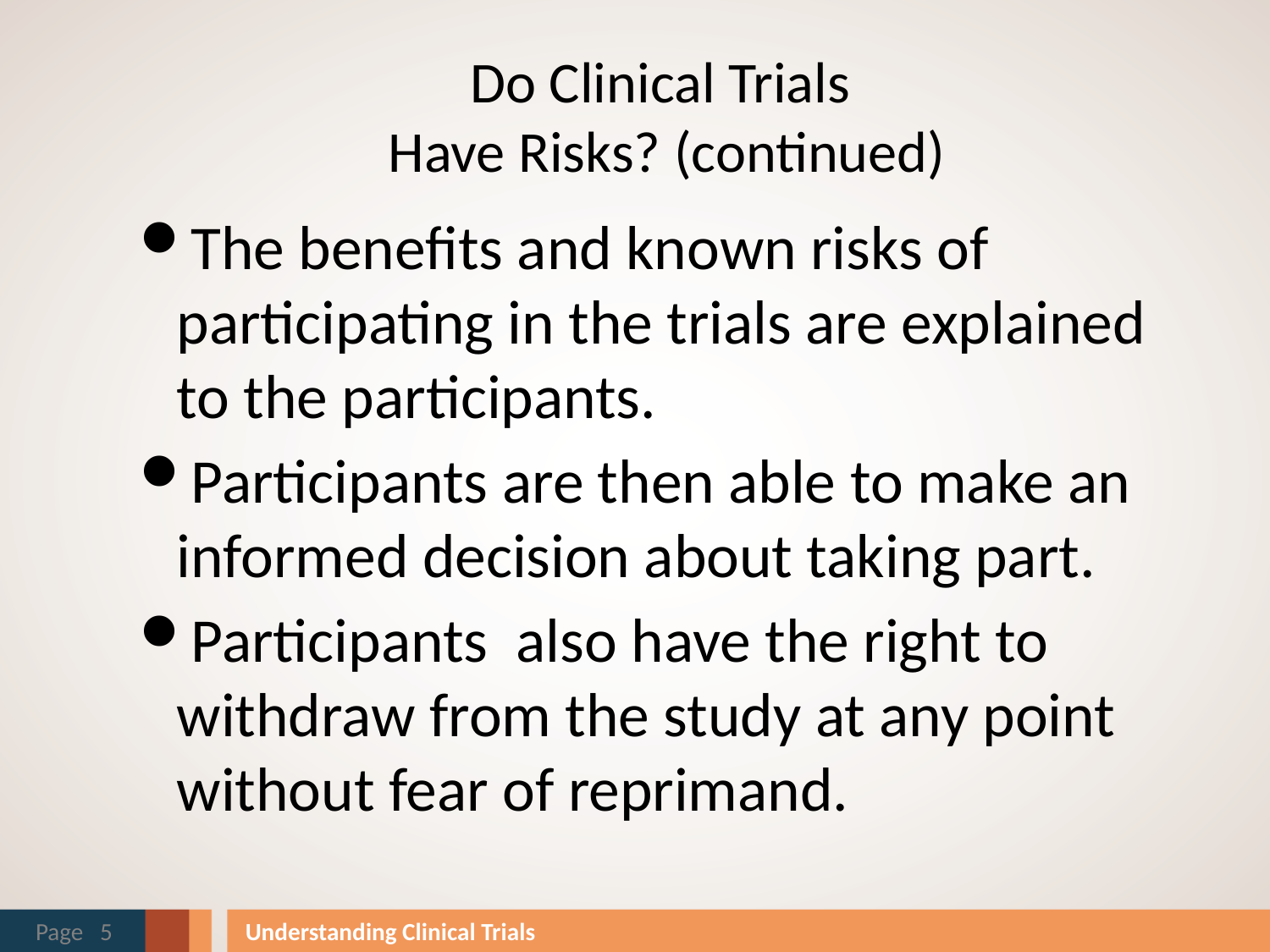

# Do Clinical Trials Have Risks? (continued)
The benefits and known risks of participating in the trials are explained to the participants.
Participants are then able to make an informed decision about taking part.
Participants  also have the right to withdraw from the study at any point without fear of reprimand.

Page   5
Understanding Clinical Trials